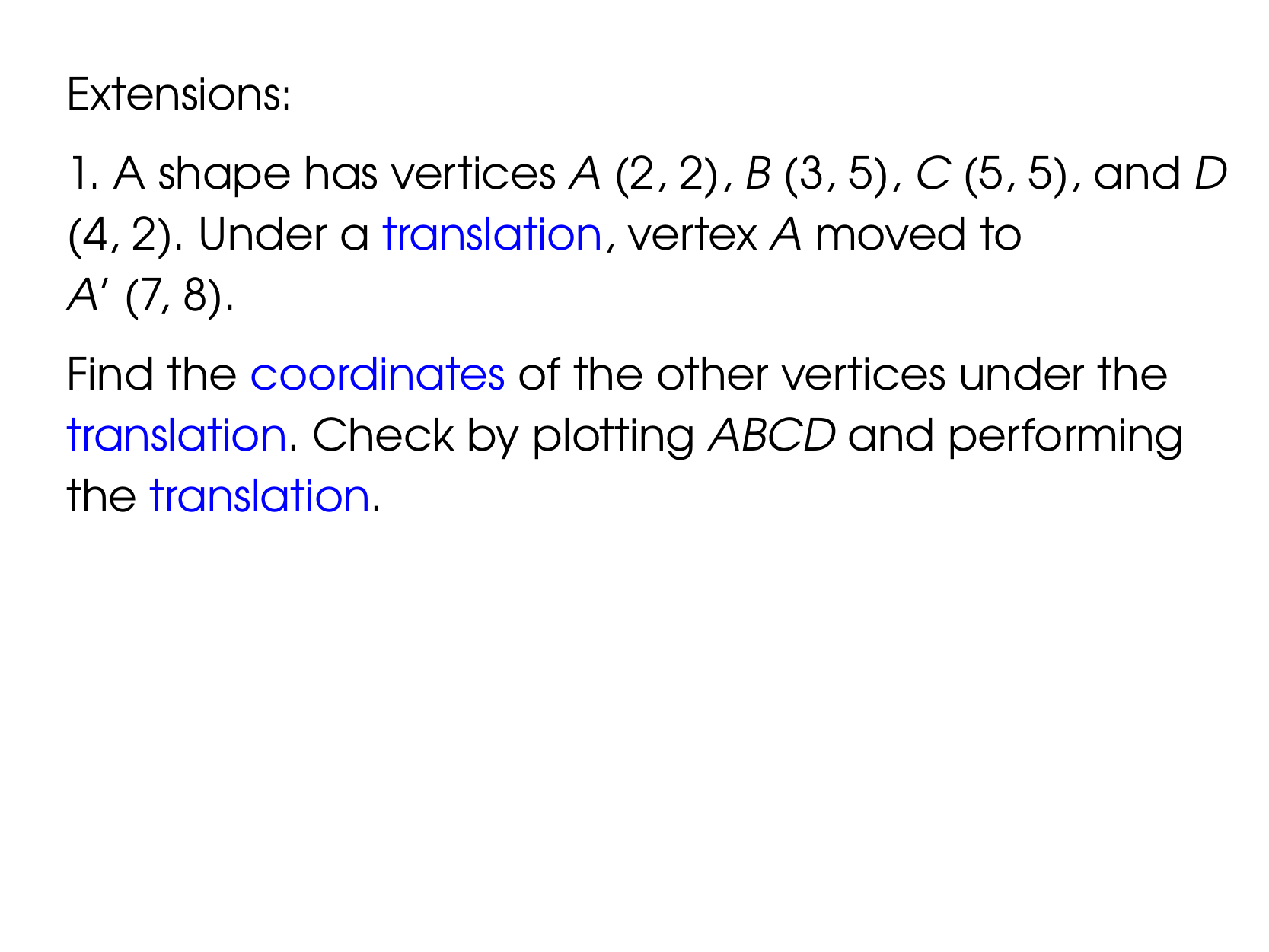

Extensions:
1. A shape has vertices A (2, 2), B (3, 5), C (5, 5), and D (4, 2). Under a translation, vertex A moved to
​A′ (7, 8).
Find the coordinates of the other vertices under the translation. Check by plotting ABCD and performing the translation.